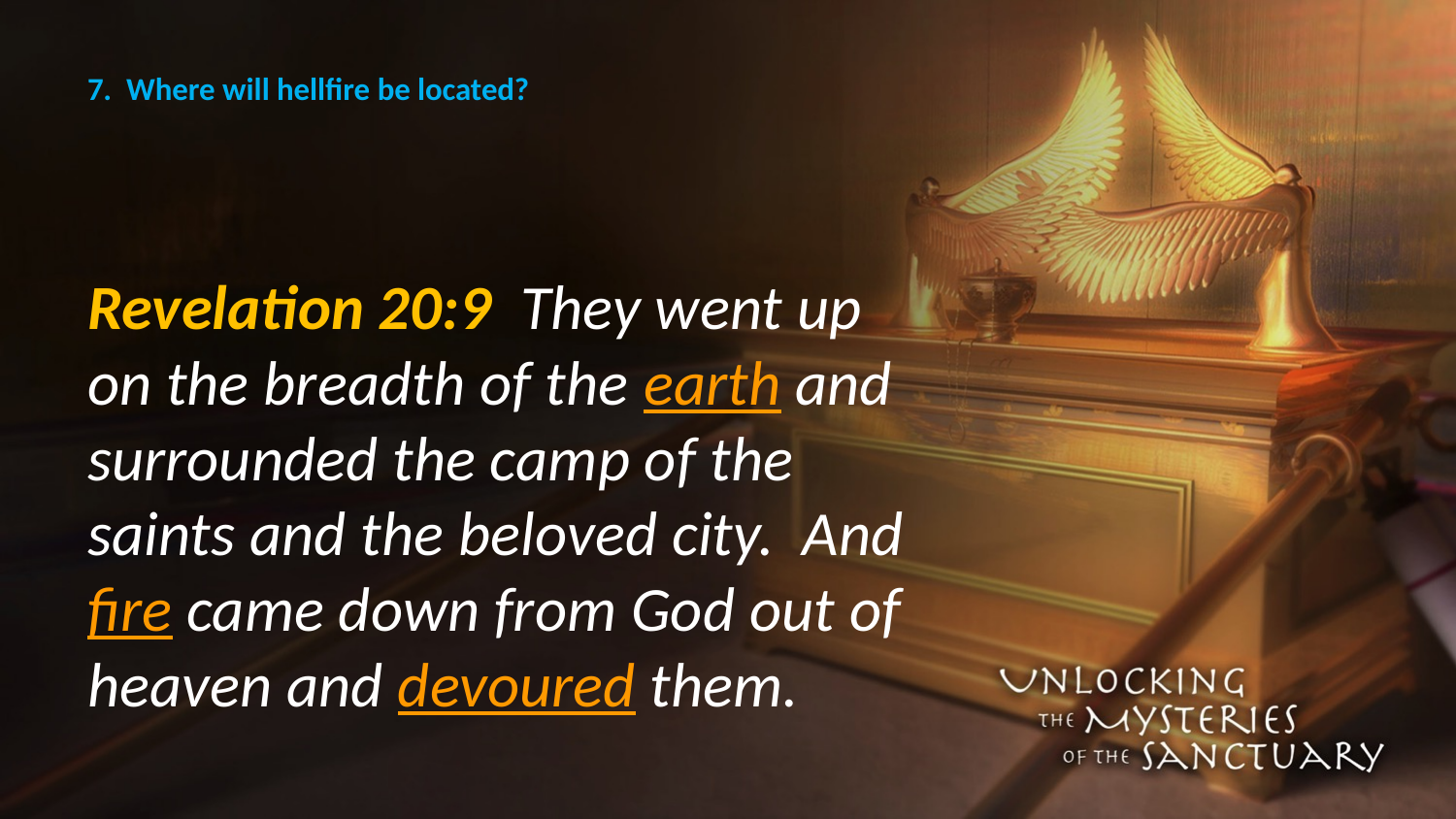

# 7.  Where will hellfire be located?

Revelation 20:9  They went up on the breadth of the earth and surrounded the camp of the saints and the beloved city.  And fire came down from God out of heaven and devoured them.